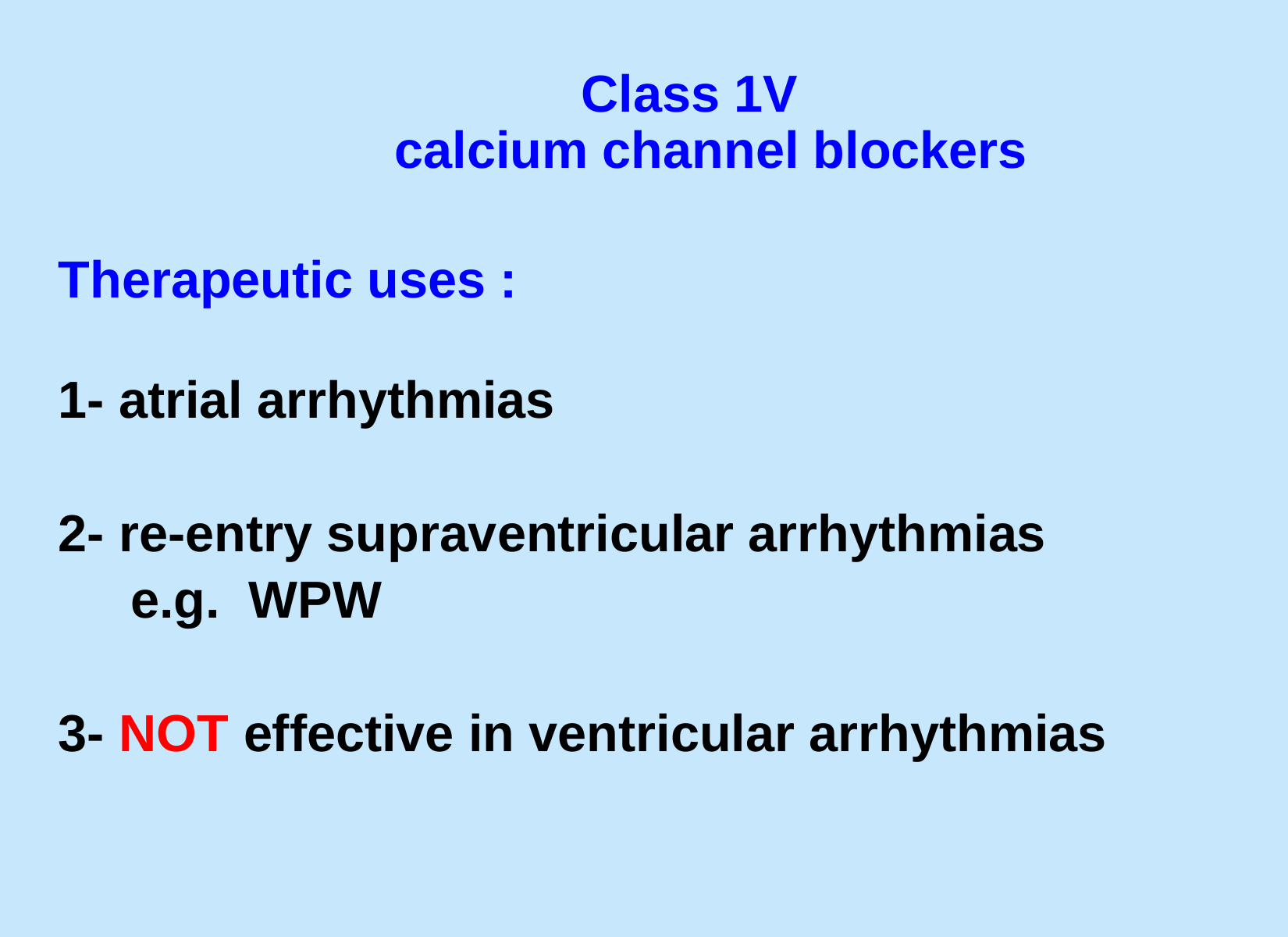

Class 1V
 calcium channel blockers

Therapeutic uses :

1- atrial arrhythmias

2- re-entry supraventricular arrhythmias
     e.g.  WPW

3- NOT effective in ventricular arrhythmias

#